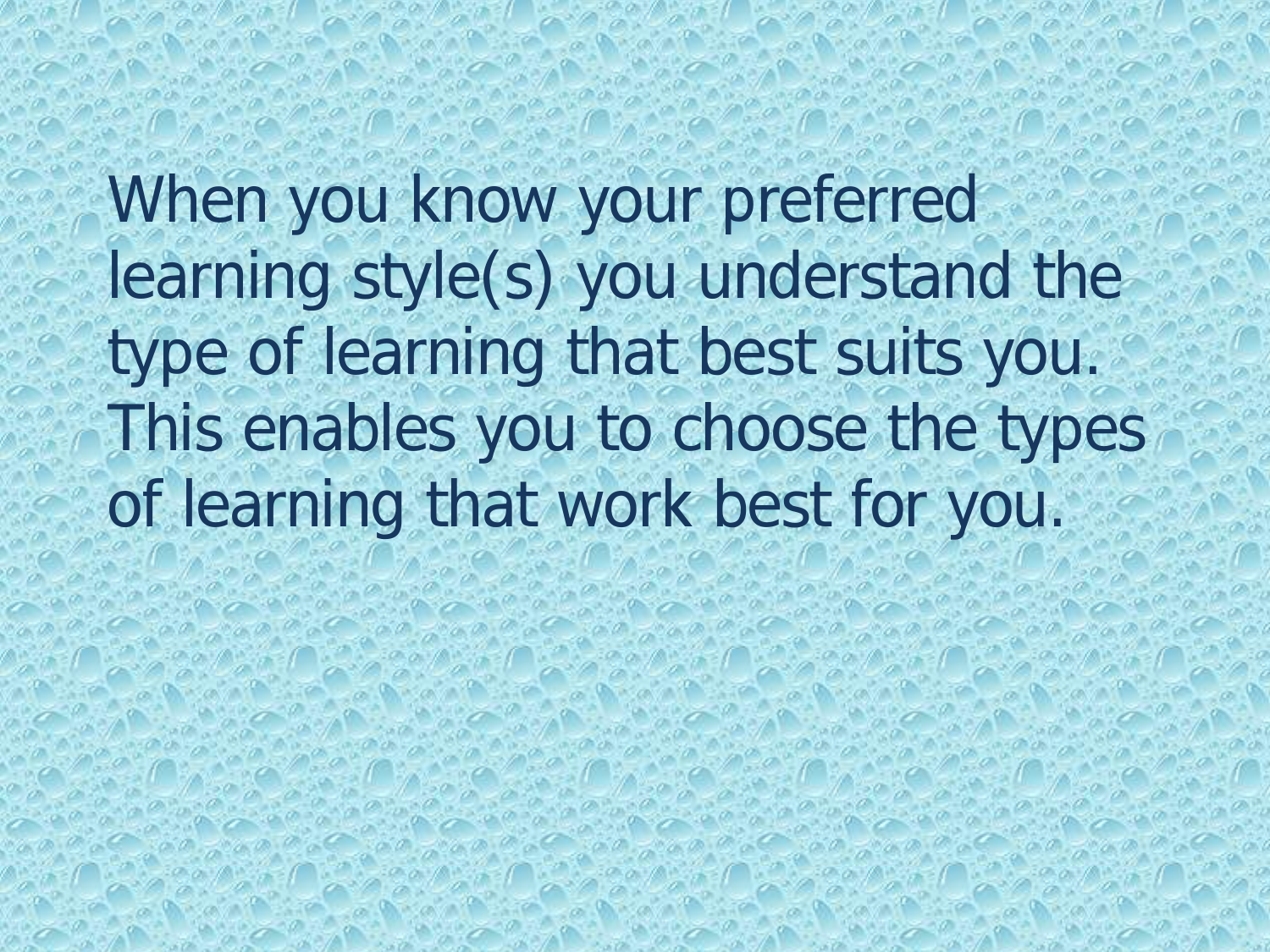

When you know your preferred learning style(s) you understand the type of learning that best suits you. This enables you to choose the types of learning that work best for you.